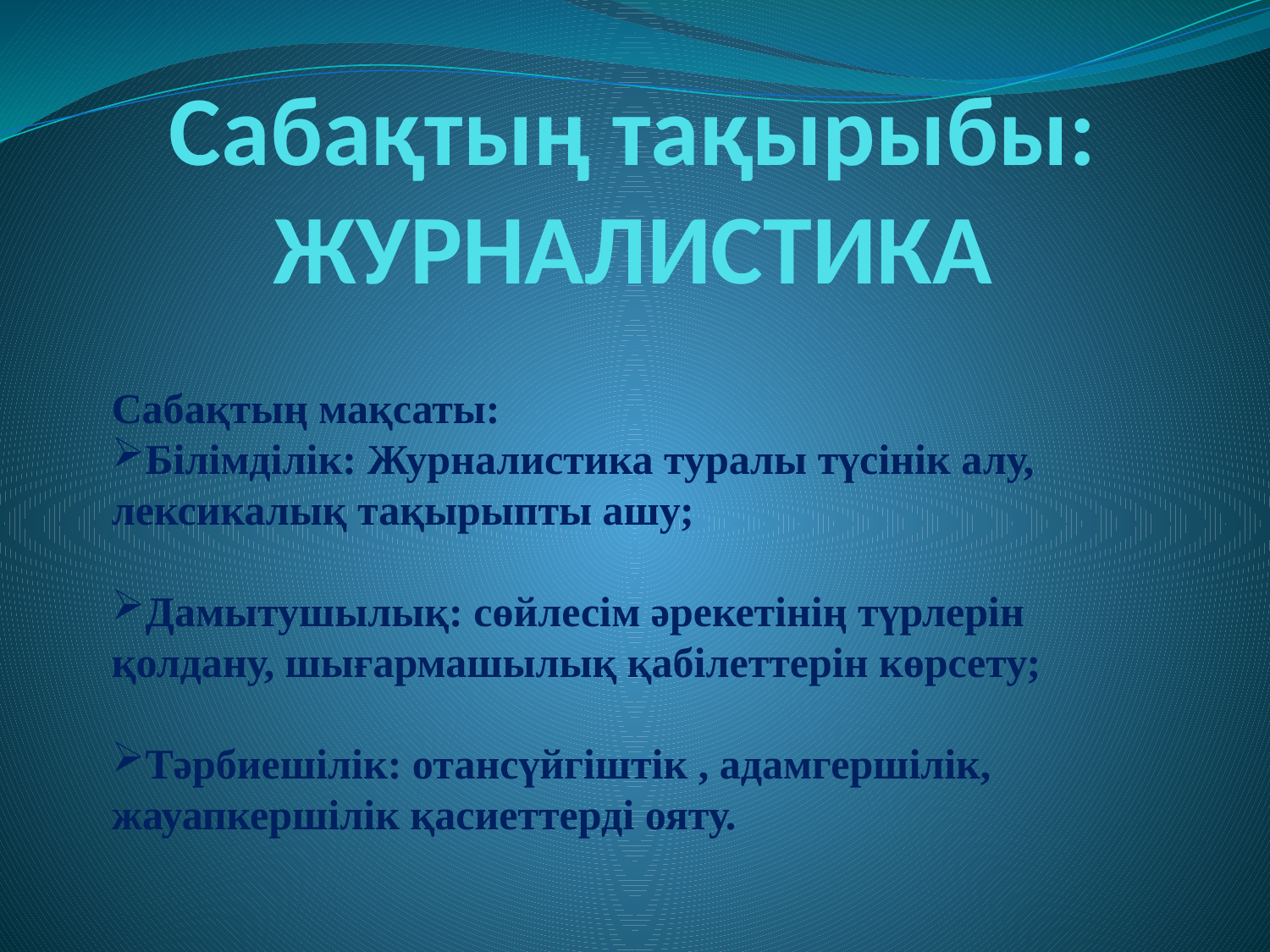

# Сабақтың тақырыбы: ЖУРНАЛИСТИКА

Сабақтың мақсаты:
Білімділік: Журналистика туралы түсінік алу, лексикалық тақырыпты ашу;

Дамытушылық: сөйлесім әрекетінің түрлерін қолдану, шығармашылық қабілеттерін көрсету;

Тәрбиешілік: отансүйгіштік , адамгершілік, жауапкершілік қасиеттерді ояту.